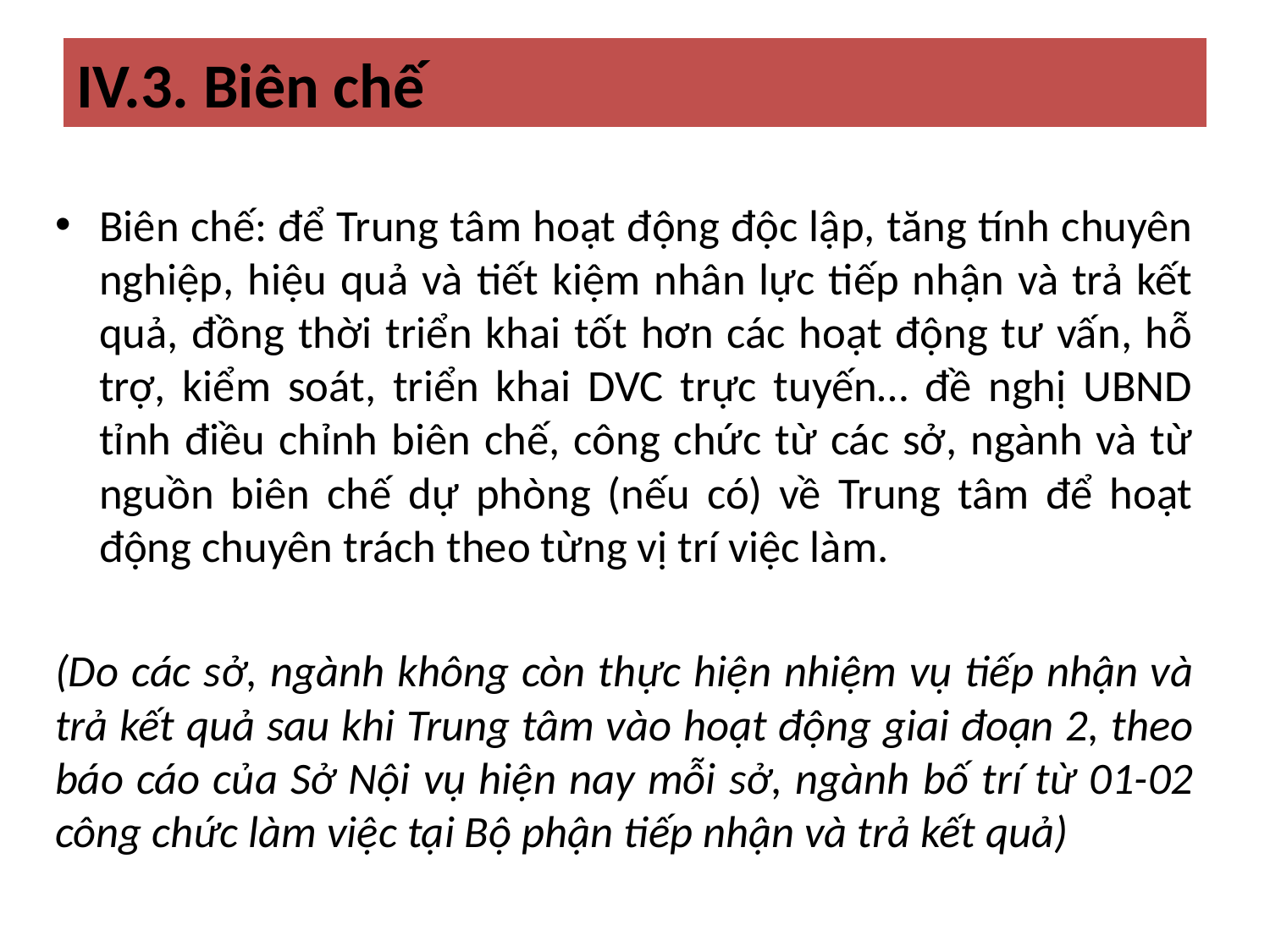

# IV.3. Biên chế
Biên chế: để Trung tâm hoạt động độc lập, tăng tính chuyên nghiệp, hiệu quả và tiết kiệm nhân lực tiếp nhận và trả kết quả, đồng thời triển khai tốt hơn các hoạt động tư vấn, hỗ trợ, kiểm soát, triển khai DVC trực tuyến… đề nghị UBND tỉnh điều chỉnh biên chế, công chức từ các sở, ngành và từ nguồn biên chế dự phòng (nếu có) về Trung tâm để hoạt động chuyên trách theo từng vị trí việc làm.

(Do các sở, ngành không còn thực hiện nhiệm vụ tiếp nhận và trả kết quả sau khi Trung tâm vào hoạt động giai đoạn 2, theo báo cáo của Sở Nội vụ hiện nay mỗi sở, ngành bố trí từ 01-02 công chức làm việc tại Bộ phận tiếp nhận và trả kết quả)